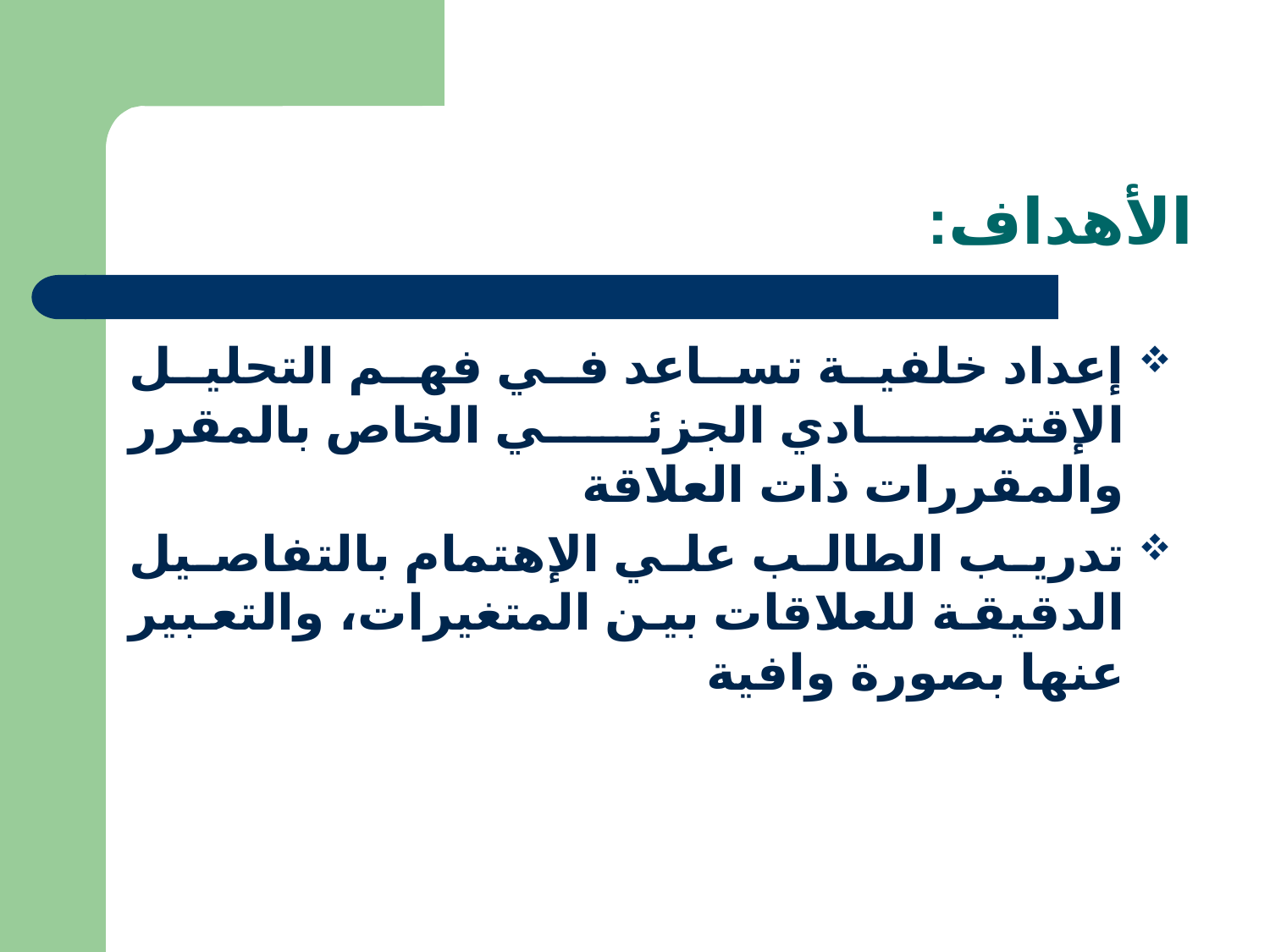

# الأهداف:
إعداد خلفية تساعد في فهم التحليل الإقتصادي الجزئي الخاص بالمقرر والمقررات ذات العلاقة
تدريب الطالب علي الإهتمام بالتفاصيل الدقيقة للعلاقات بين المتغيرات، والتعبير عنها بصورة وافية